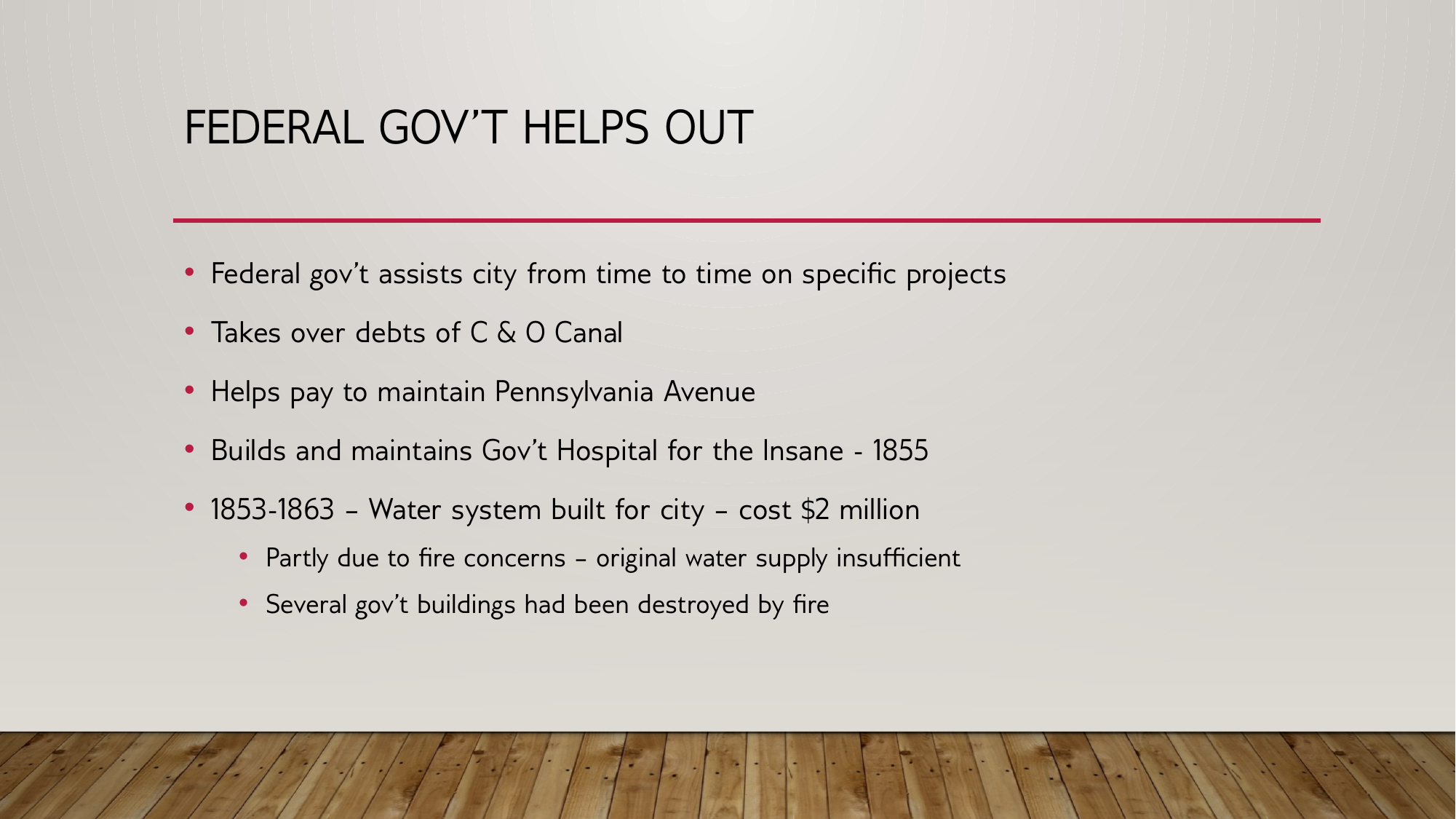

# Federal gov’t helps out
Federal gov’t assists city from time to time on specific projects
Takes over debts of C & O Canal
Helps pay to maintain Pennsylvania Avenue
Builds and maintains Gov’t Hospital for the Insane - 1855
1853-1863 – Water system built for city – cost $2 million
Partly due to fire concerns – original water supply insufficient
Several gov’t buildings had been destroyed by fire